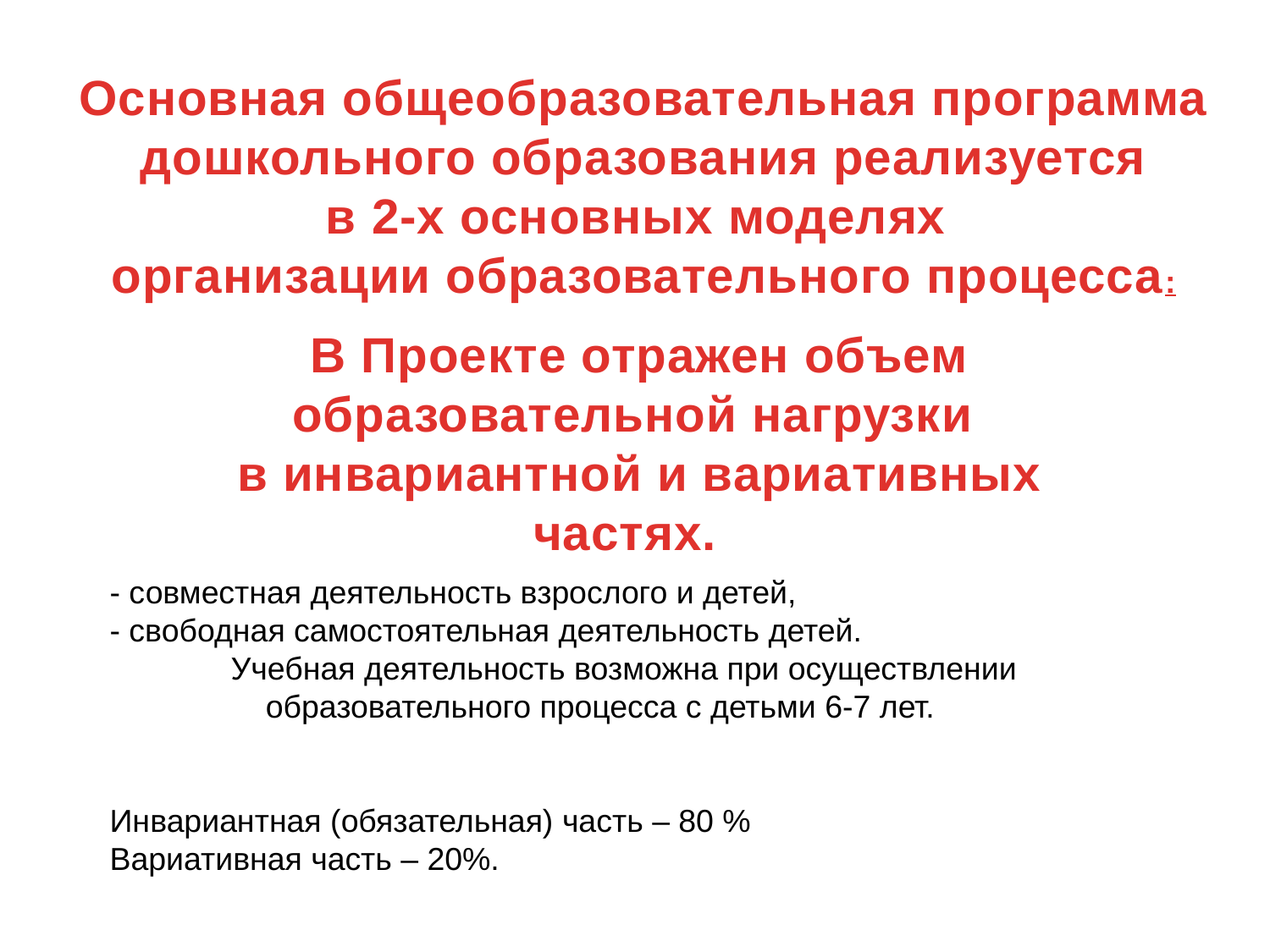

Основная общеобразовательная программа
 дошкольного образования реализуется
в 2-х основных моделях
организации образовательного процесса:
В Проекте отражен объем образовательной нагрузки
в инвариантной и вариативных частях.
- совместная деятельность взрослого и детей,
- свободная самостоятельная деятельность детей.
Учебная деятельность возможна при осуществлении образовательного процесса с детьми 6-7 лет.

Инвариантная (обязательная) часть – 80 %
Вариативная часть – 20%.